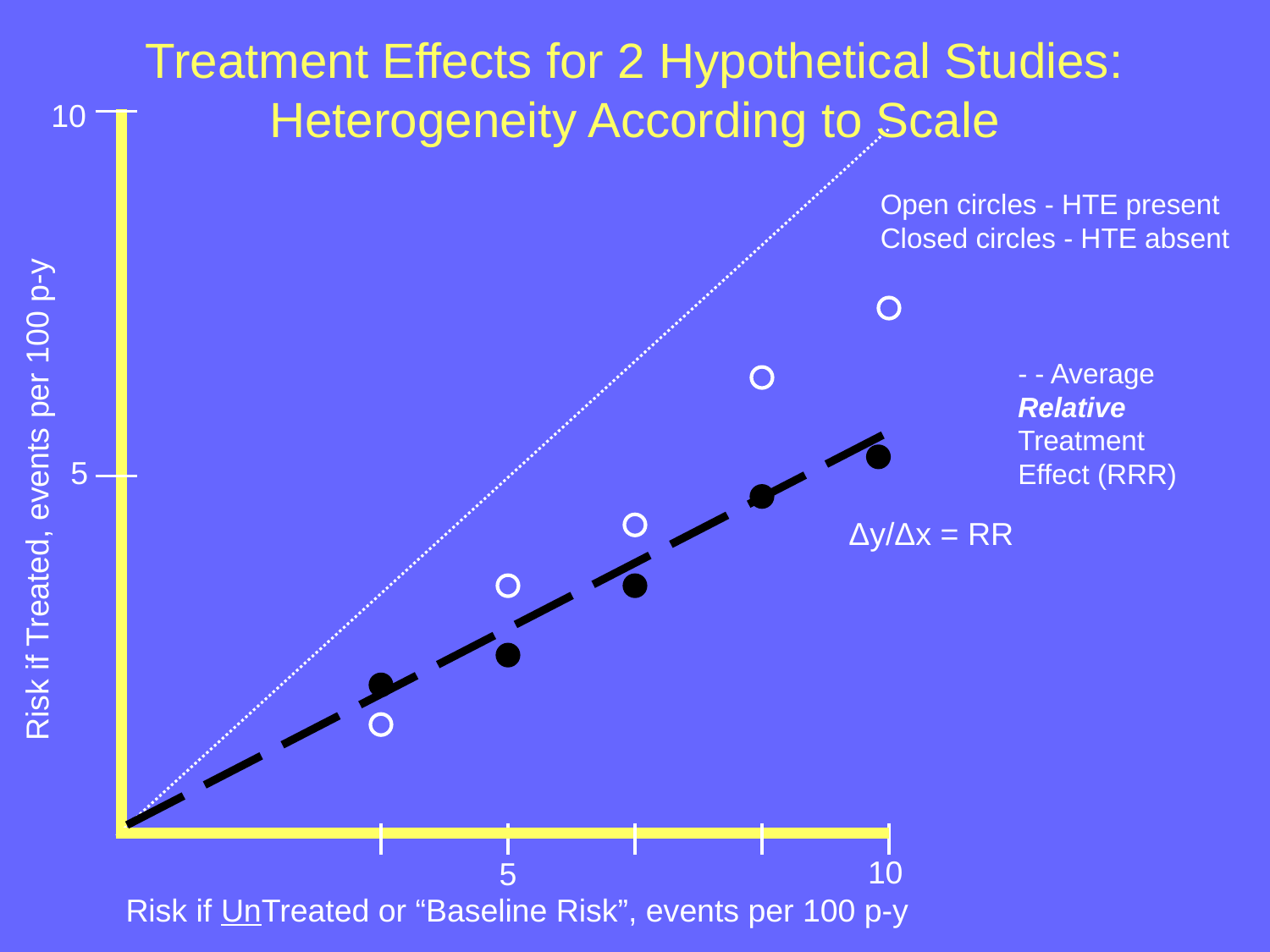

# Treatment Effects for 2 Hypothetical Studies: Heterogeneity According to Scale
10
Open circles - HTE present
Closed circles - HTE absent

- - Average Relative Treatment Effect (RRR)

5

Δy/Δx = RR

10
5
 Risk if UnTreated or “Baseline Risk”, events per 100 p-y
Risk if Treated, events per 100 p-y